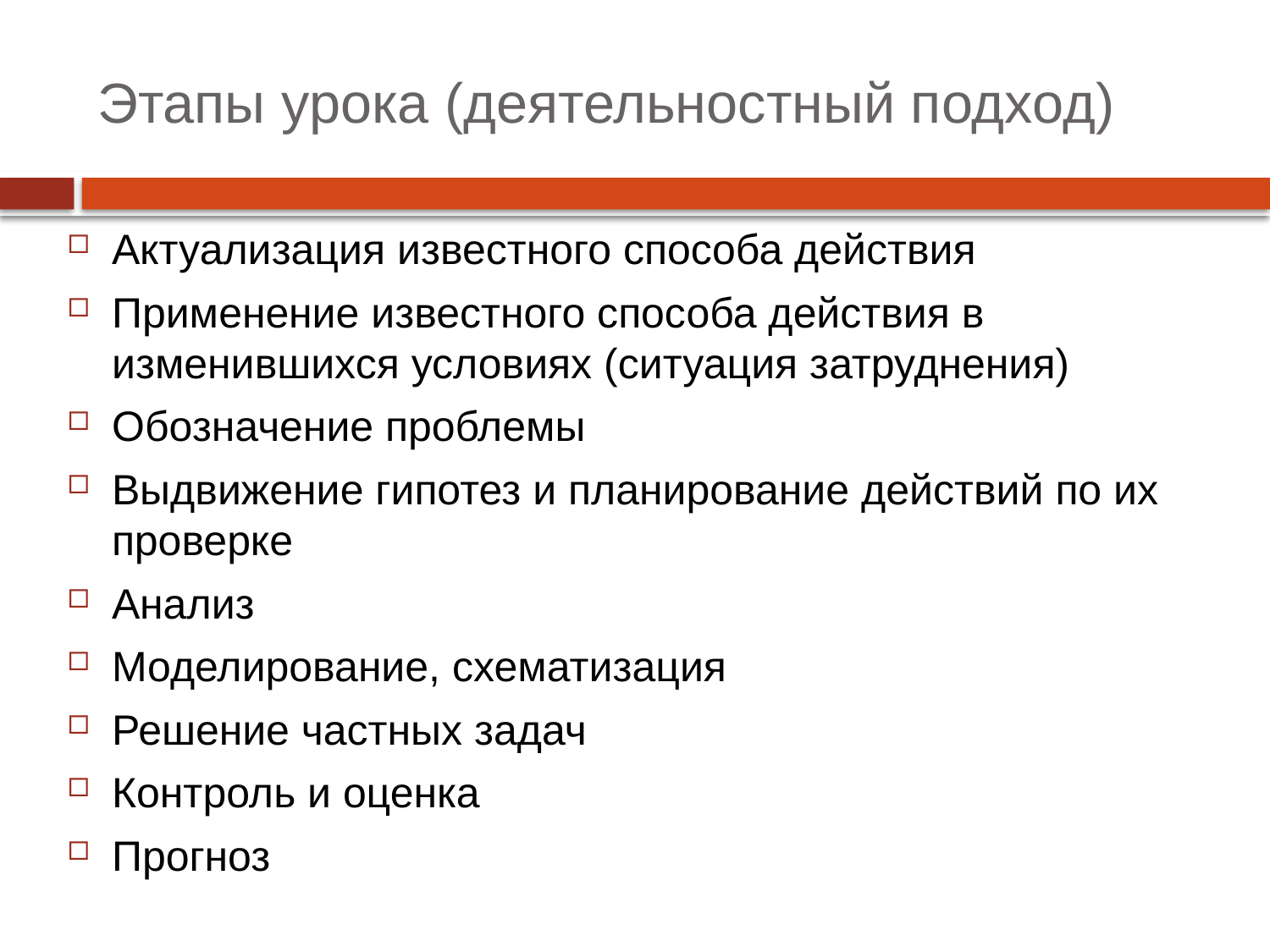

# Этапы урока (деятельностный подход)
Актуализация известного способа действия
Применение известного способа действия в изменившихся условиях (ситуация затруднения)
Обозначение проблемы
Выдвижение гипотез и планирование действий по их проверке
Анализ
Моделирование, схематизация
Решение частных задач
Контроль и оценка
Прогноз